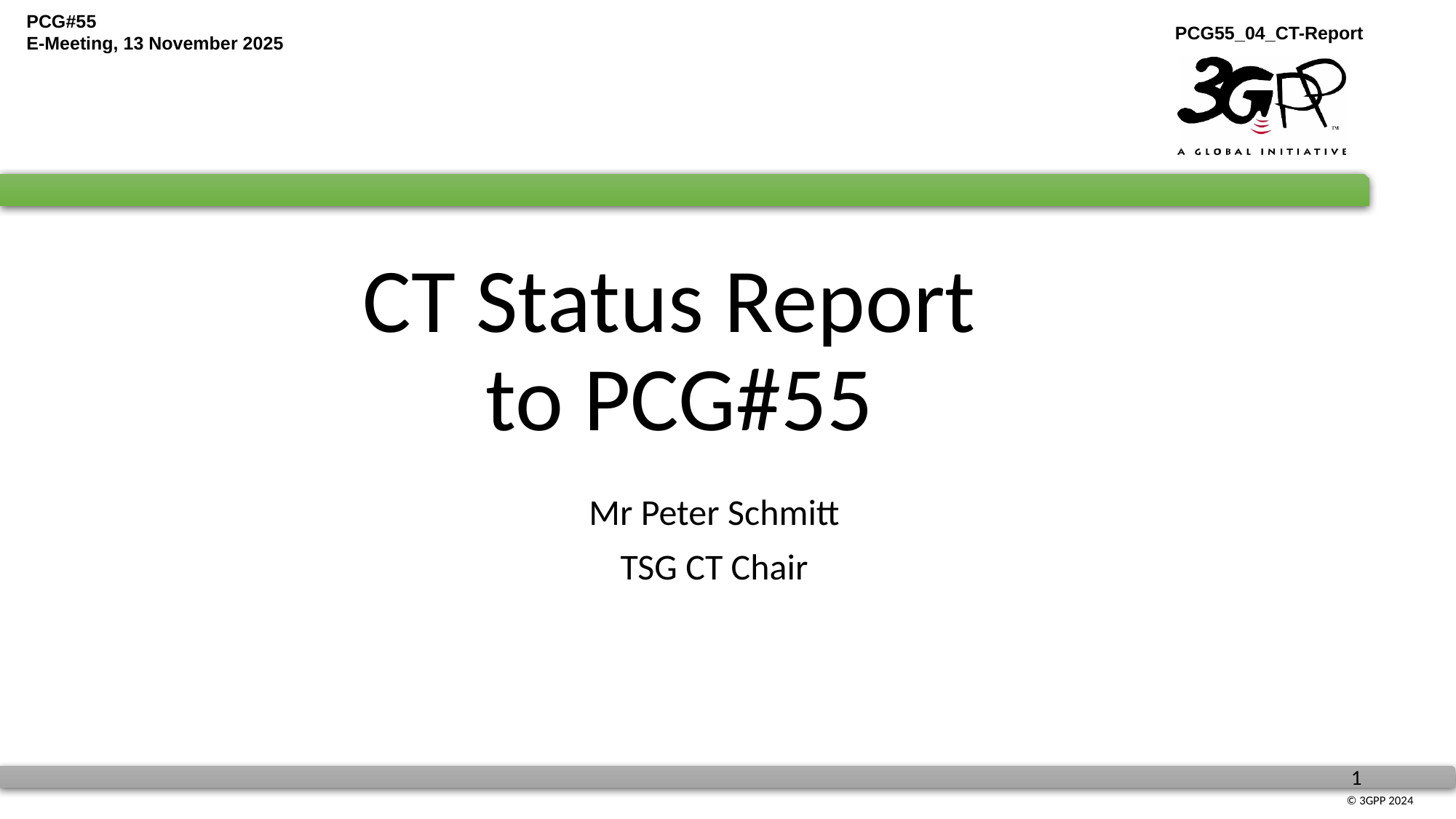

# CT Status Report to PCG#55
Mr Peter Schmitt
TSG CT Chair